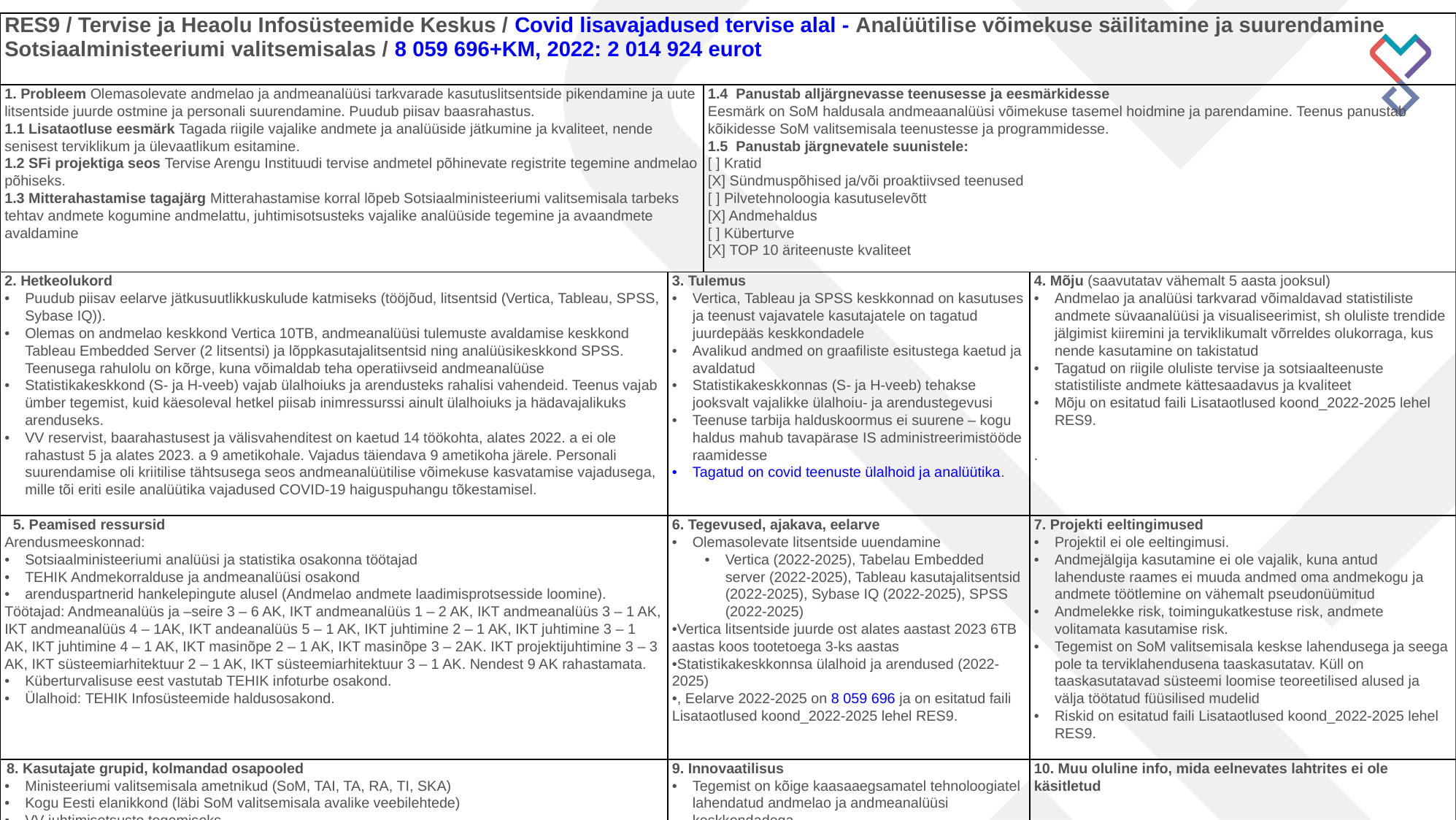

| RES9 / Tervise ja Heaolu Infosüsteemide Keskus / Covid lisavajadused tervise alal - Analüütilise võimekuse säilitamine ja suurendamine Sotsiaalministeeriumi valitsemisalas / 8 059 696+KM, 2022: 2 014 924 eurot |  |  |  |
| --- | --- | --- | --- |
| 1. Probleem Olemasolevate andmelao ja andmeanalüüsi tarkvarade kasutuslitsentside pikendamine ja uute litsentside juurde ostmine ja personali suurendamine. Puudub piisav baasrahastus. 1.1 Lisataotluse eesmärk Tagada riigile vajalike andmete ja analüüside jätkumine ja kvaliteet, nende senisest terviklikum ja ülevaatlikum esitamine. 1.2 SFi projektiga seos Tervise Arengu Instituudi tervise andmetel põhinevate registrite tegemine andmelao põhiseks. 1.3 Mitterahastamise tagajärg Mitterahastamise korral lõpeb Sotsiaalministeeriumi valitsemisala tarbeks tehtav andmete kogumine andmelattu, juhtimisotsusteks vajalike analüüside tegemine ja avaandmete avaldamine |  | 1.4 Panustab alljärgnevasse teenusesse ja eesmärkidesse Eesmärk on SoM haldusala andmeaanalüüsi võimekuse tasemel hoidmine ja parendamine. Teenus panustab kõikidesse SoM valitsemisala teenustesse ja programmidesse. 1.5 Panustab järgnevatele suunistele: [ ] Kratid [X] Sündmuspõhised ja/või proaktiivsed teenused [ ] Pilvetehnoloogia kasutuselevõtt [X] Andmehaldus [ ] Küberturve [X] TOP 10 äriteenuste kvaliteet |  |
| 2. Hetkeolukord Puudub piisav eelarve jätkusuutlikkuskulude katmiseks (tööjõud, litsentsid (Vertica, Tableau, SPSS, Sybase IQ)). Olemas on andmelao keskkond Vertica 10TB, andmeanalüüsi tulemuste avaldamise keskkond Tableau Embedded Server (2 litsentsi) ja lõppkasutajalitsentsid ning analüüsikeskkond SPSS. Teenusega rahulolu on kõrge, kuna võimaldab teha operatiivseid andmeanalüüse Statistikakeskkond (S- ja H-veeb) vajab ülalhoiuks ja arendusteks rahalisi vahendeid. Teenus vajab ümber tegemist, kuid käesoleval hetkel piisab inimressurssi ainult ülalhoiuks ja hädavajalikuks arenduseks. VV reservist, baarahastusest ja välisvahenditest on kaetud 14 töökohta, alates 2022. a ei ole rahastust 5 ja alates 2023. a 9 ametikohale. Vajadus täiendava 9 ametikoha järele. Personali suurendamise oli kriitilise tähtsusega seos andmeanalüütilise võimekuse kasvatamise vajadusega, mille tõi eriti esile analüütika vajadused COVID-19 haiguspuhangu tõkestamisel. | 3. Tulemus Vertica, Tableau ja SPSS keskkonnad on kasutuses ja teenust vajavatele kasutajatele on tagatud juurdepääs keskkondadele Avalikud andmed on graafiliste esitustega kaetud ja avaldatud Statistikakeskkonnas (S- ja H-veeb) tehakse jooksvalt vajalikke ülalhoiu- ja arendustegevusi Teenuse tarbija halduskoormus ei suurene – kogu haldus mahub tavapärase IS administreerimistööde raamidesse Tagatud on covid teenuste ülalhoid ja analüütika. |  | 4. Mõju (saavutatav vähemalt 5 aasta jooksul) Andmelao ja analüüsi tarkvarad võimaldavad statistiliste andmete süvaanalüüsi ja visualiseerimist, sh oluliste trendide jälgimist kiiremini ja terviklikumalt võrreldes olukorraga, kus nende kasutamine on takistatud Tagatud on riigile oluliste tervise ja sotsiaalteenuste statistiliste andmete kättesaadavus ja kvaliteet Mõju on esitatud faili Lisataotlused koond\_2022-2025 lehel RES9. . |
| 5. Peamised ressursid Arendusmeeskonnad: Sotsiaalministeeriumi analüüsi ja statistika osakonna töötajad TEHIK Andmekorralduse ja andmeanalüüsi osakond arenduspartnerid hankelepingute alusel (Andmelao andmete laadimisprotsesside loomine). Töötajad: Andmeanalüüs ja –seire 3 – 6 AK, IKT andmeanalüüs 1 – 2 AK, IKT andmeanalüüs 3 – 1 AK, IKT andmeanalüüs 4 – 1AK, IKT andeanalüüs 5 – 1 AK, IKT juhtimine 2 – 1 AK, IKT juhtimine 3 – 1 AK, IKT juhtimine 4 – 1 AK, IKT masinõpe 2 – 1 AK, IKT masinõpe 3 – 2AK. IKT projektijuhtimine 3 – 3 AK, IKT süsteemiarhitektuur 2 – 1 AK, IKT süsteemiarhitektuur 3 – 1 AK. Nendest 9 AK rahastamata. Küberturvalisuse eest vastutab TEHIK infoturbe osakond. Ülalhoid: TEHIK Infosüsteemide haldusosakond. | 6. Tegevused, ajakava, eelarve Olemasolevate litsentside uuendamine Vertica (2022-2025), Tabelau Embedded server (2022-2025), Tableau kasutajalitsentsid (2022-2025), Sybase IQ (2022-2025), SPSS (2022-2025) Vertica litsentside juurde ost alates aastast 2023 6TB aastas koos tootetoega 3-ks aastas Statistikakeskkonnsa ülalhoid ja arendused (2022-2025) , Eelarve 2022-2025 on 8 059 696 ja on esitatud faili Lisataotlused koond\_2022-2025 lehel RES9. |  | 7. Projekti eeltingimused Projektil ei ole eeltingimusi. Andmejälgija kasutamine ei ole vajalik, kuna antud lahenduste raames ei muuda andmed oma andmekogu ja andmete töötlemine on vähemalt pseudonüümitud Andmelekke risk, toimingukatkestuse risk, andmete volitamata kasutamise risk. Tegemist on SoM valitsemisala keskse lahendusega ja seega pole ta terviklahendusena taaskasutatav. Küll on taaskasutatavad süsteemi loomise teoreetilised alused ja välja töötatud füüsilised mudelid Riskid on esitatud faili Lisataotlused koond\_2022-2025 lehel RES9. |
| 8. Kasutajate grupid, kolmandad osapooled Ministeeriumi valitsemisala ametnikud (SoM, TAI, TA, RA, TI, SKA) Kogu Eesti elanikkond (läbi SoM valitsemisala avalike veebilehtede) VV juhtimisotsuste tegemiseks | 9. Innovaatilisus Tegemist on kõige kaasaaegsamatel tehnoloogiatel lahendatud andmelao ja andmeanalüüsi keskkondadega. Statistikakeskkond vaja ümber tegemist |  | 10. Muu oluline info, mida eelnevates lahtrites ei ole käsitletud |